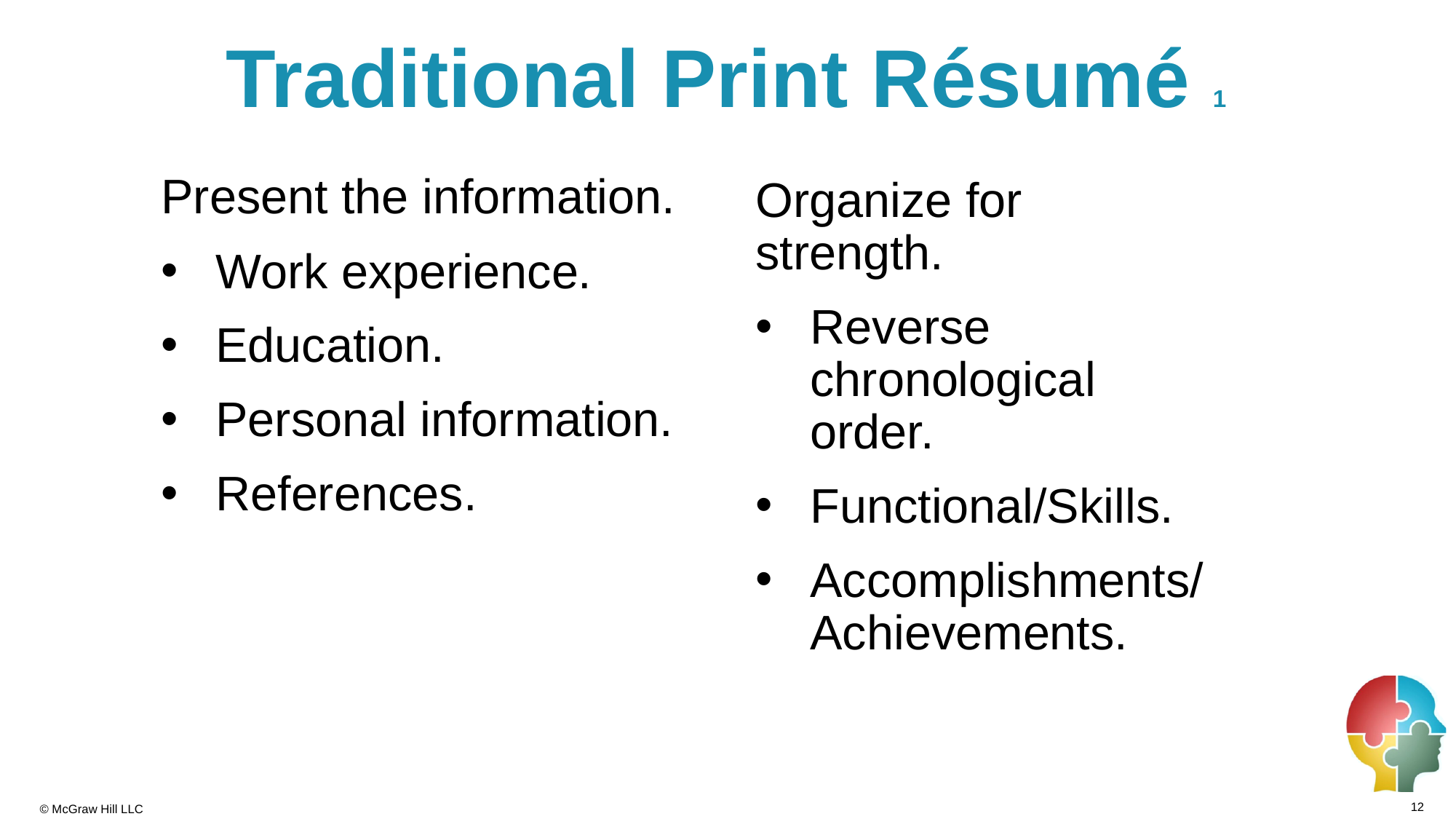

# Traditional Print Résumé 1
Present the information.
Work experience.
Education.
Personal information.
References.
Organize for strength.
Reverse chronological order.
Functional/Skills.
Accomplishments/ Achievements.
12